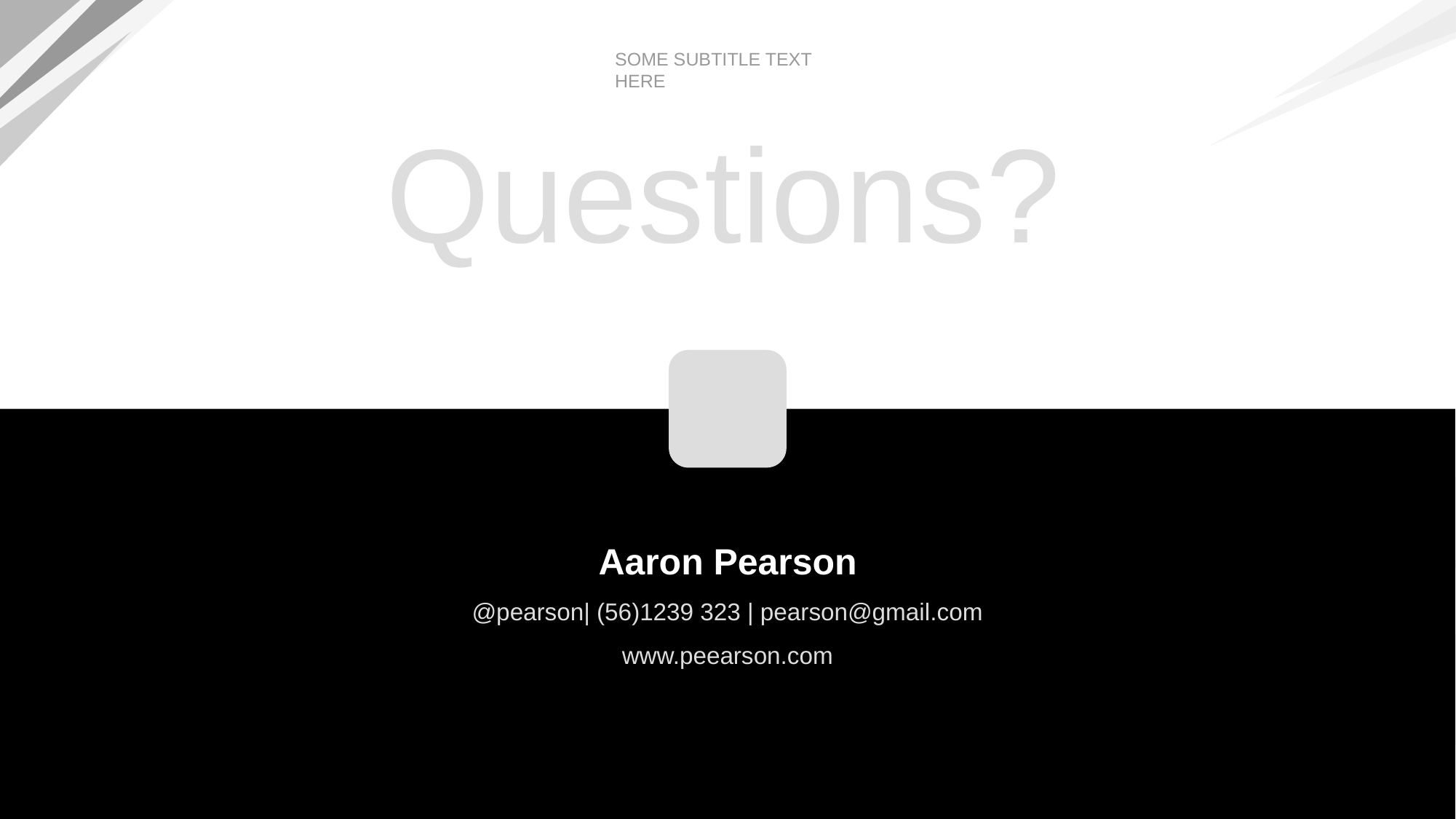

SOME SUBTITLE TEXT HERE
Questions?

Aaron Pearson
@pearson| (56)1239 323 | pearson@gmail.com
www.peearson.com